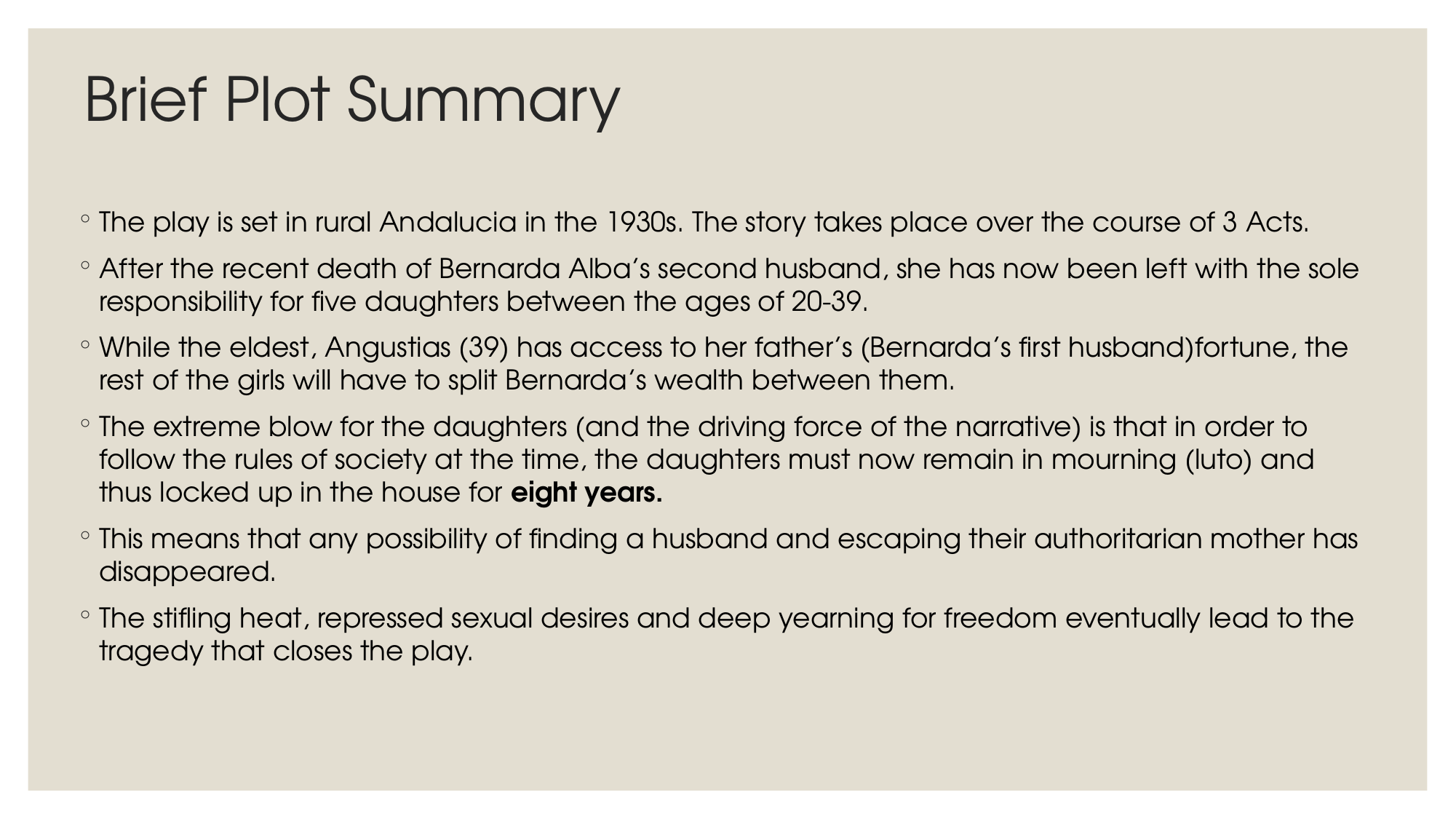

# Brief Plot Summary
The play is set in rural Andalucia in the 1930s. The story takes place over the course of 3 Acts.
After the recent death of Bernarda Alba’s second husband, she has now been left with the sole responsibility for five daughters between the ages of 20-39.
While the eldest, Angustias (39) has access to her father’s (Bernarda’s first husband)fortune, the rest of the girls will have to split Bernarda’s wealth between them.
The extreme blow for the daughters (and the driving force of the narrative) is that in order to follow the rules of society at the time, the daughters must now remain in mourning (luto) and thus locked up in the house for eight years.
This means that any possibility of finding a husband and escaping their authoritarian mother has disappeared.
The stifling heat, repressed sexual desires and deep yearning for freedom eventually lead to the tragedy that closes the play.